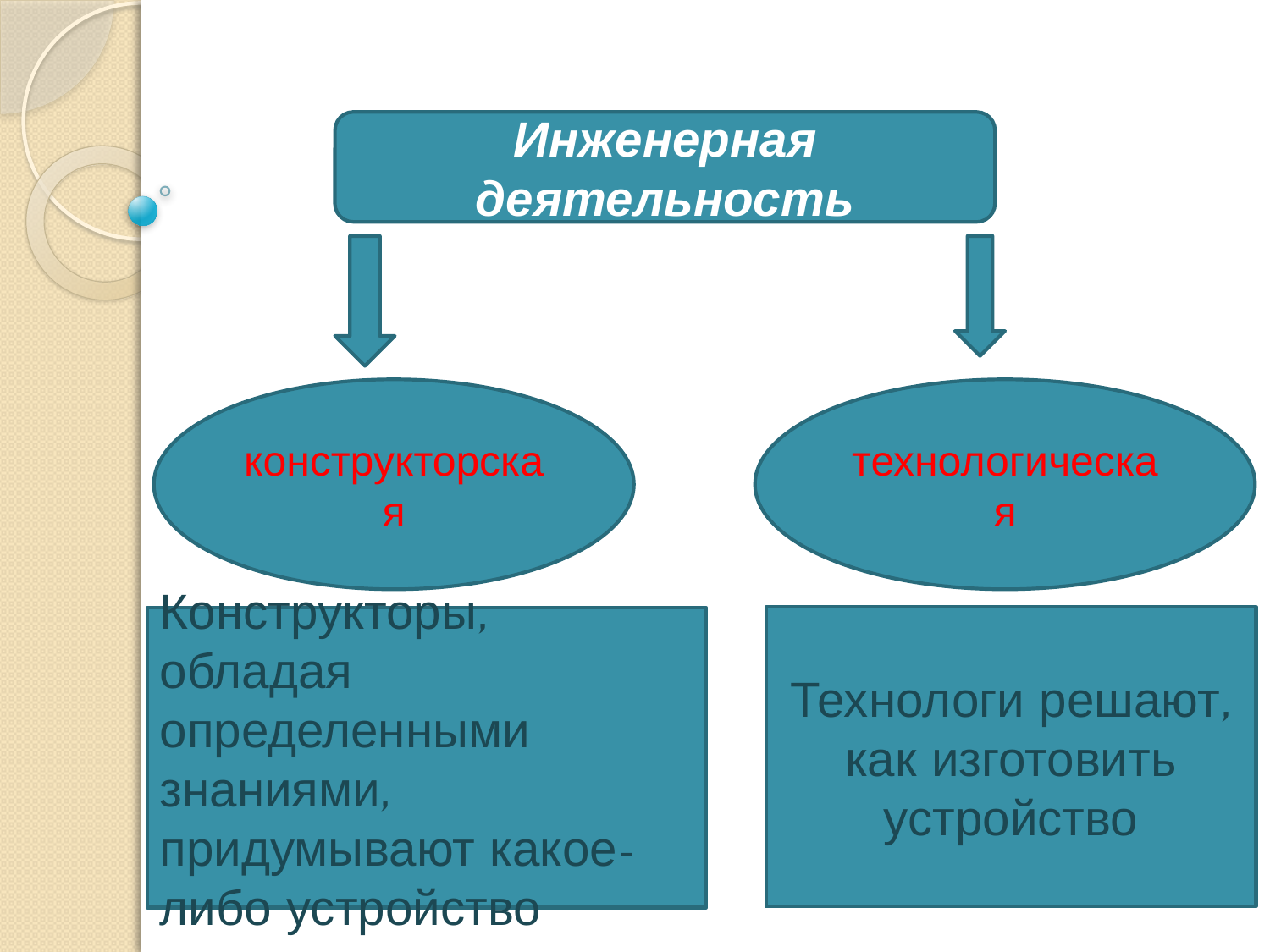

Инженерная деятельность

конструкторская
технологическая
Технологи решают, как изготовить устройство
Конструкторы, обладая определенными знаниями, придумывают какое-либо устройство